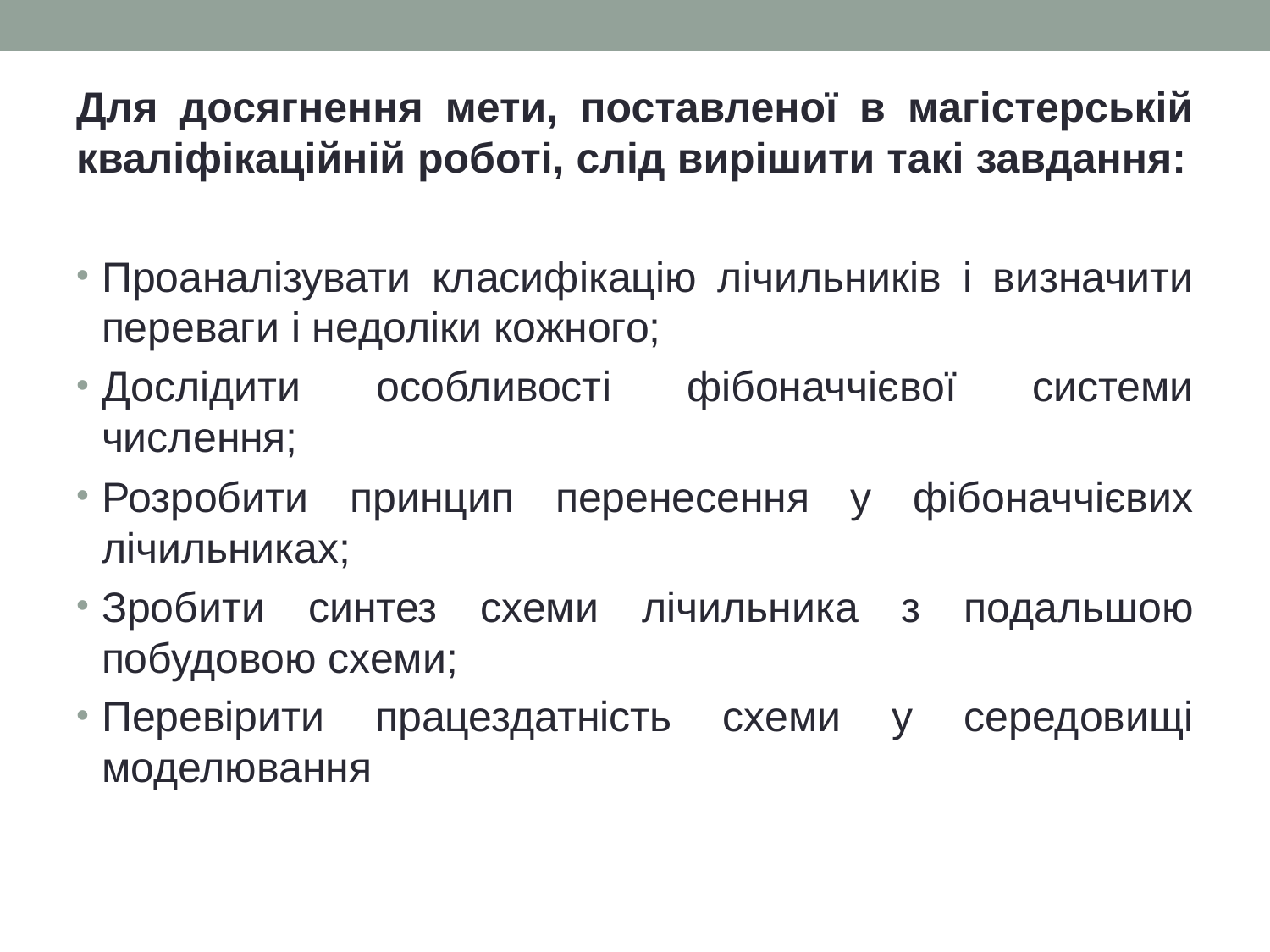

Для досягнення мети, поставленої в магістерській кваліфікаційній роботі, слід вирішити такі завдання:

Проаналізувати класифікацію лічильників і визначити переваги і недоліки кожного;
Дослідити особливості фібоначчієвої системи числення;
Розробити принцип перенесення у фібоначчієвих лічильниках;
Зробити синтез схеми лічильника з подальшою побудовою схеми;
Перевірити працездатність схеми у середовищі моделювання